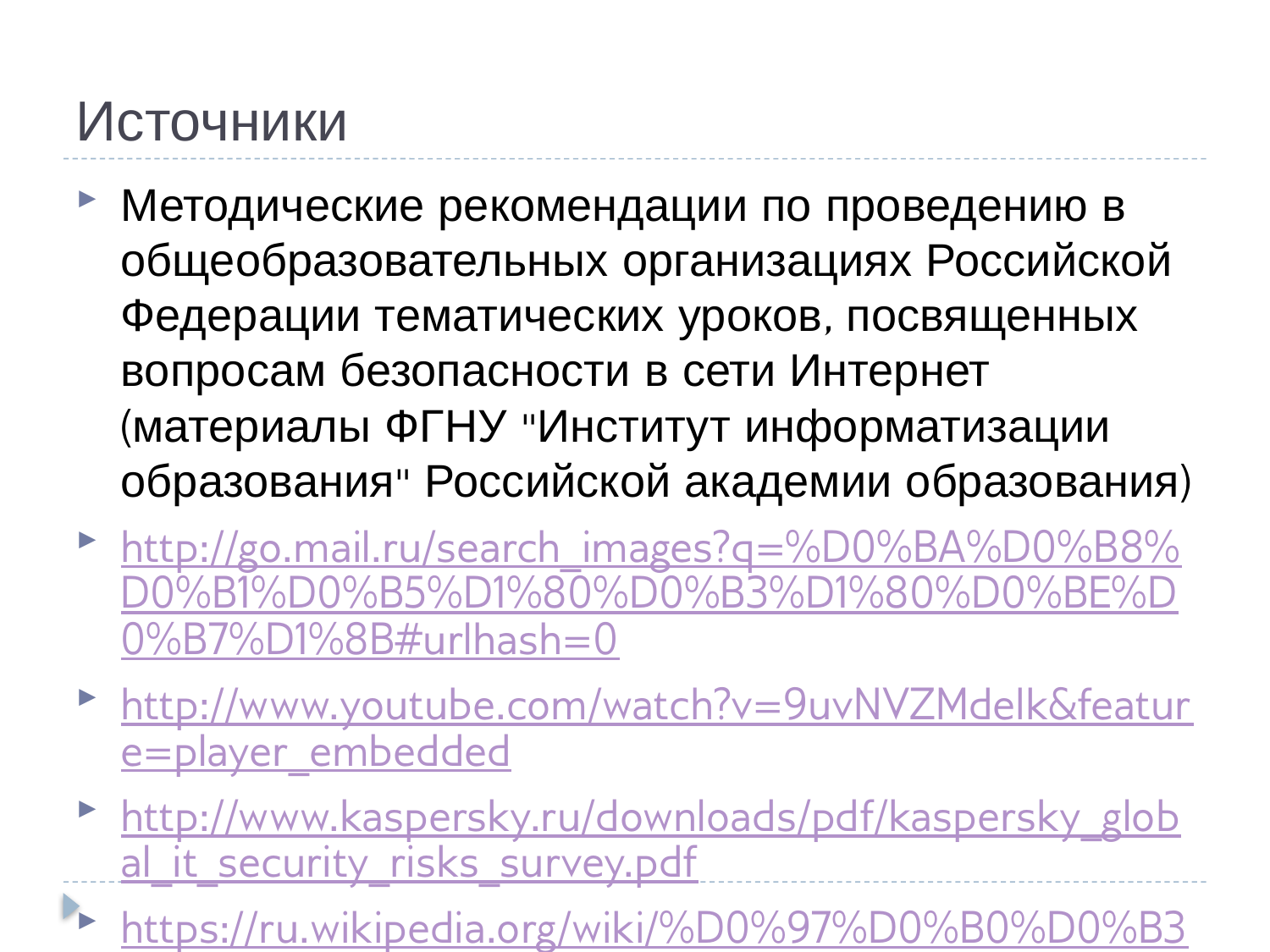

# Источники
Методические рекомендации по проведению в общеобразовательных организациях Российской Федерации тематических уроков, посвященных вопросам безопасности в сети Интернет (материалы ФГНУ "Институт информатизации образования" Российской академии образования)
http://go.mail.ru/search_images?q=%D0%BA%D0%B8%D0%B1%D0%B5%D1%80%D0%B3%D1%80%D0%BE%D0%B7%D1%8B#urlhash=0
http://www.youtube.com/watch?v=9uvNVZMdeIk&feature=player_embedded
http://www.kaspersky.ru/downloads/pdf/kaspersky_global_it_security_risks_survey.pdf
https://ru.wikipedia.org/wiki/%D0%97%D0%B0%D0%B3%D0%BB%D0%B0%D0%B2%D0%BD%D0%B0%D1%8F_%D1%81%D1%82%D1%80%D0%B0%D0%BD%D0%B8%D1%86%D0%B0